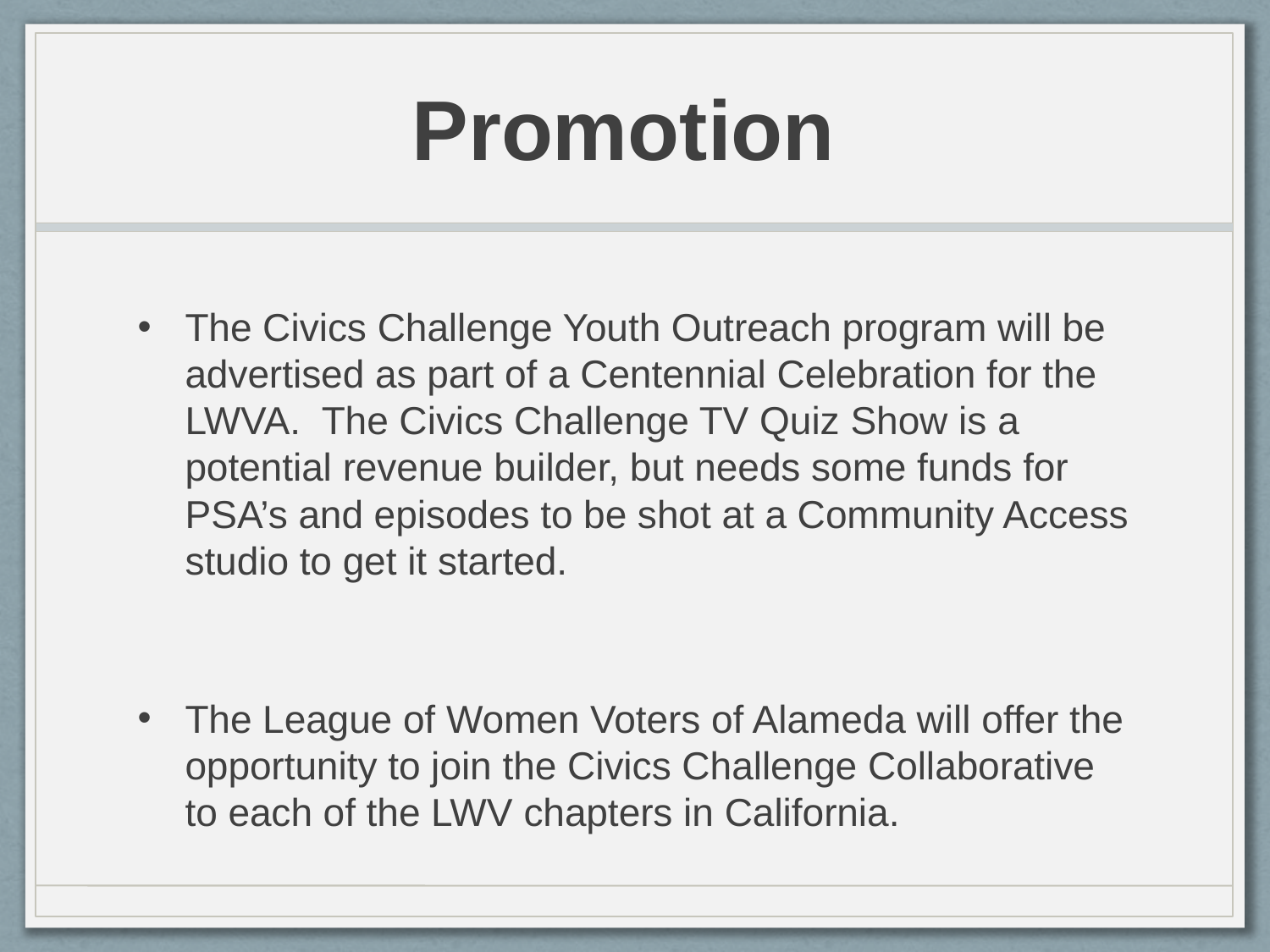

# Promotion
The Civics Challenge Youth Outreach program will be advertised as part of a Centennial Celebration for the LWVA.  The Civics Challenge TV Quiz Show is a potential revenue builder, but needs some funds for PSA’s and episodes to be shot at a Community Access studio to get it started.

The League of Women Voters of Alameda will offer the opportunity to join the Civics Challenge Collaborative to each of the LWV chapters in California.